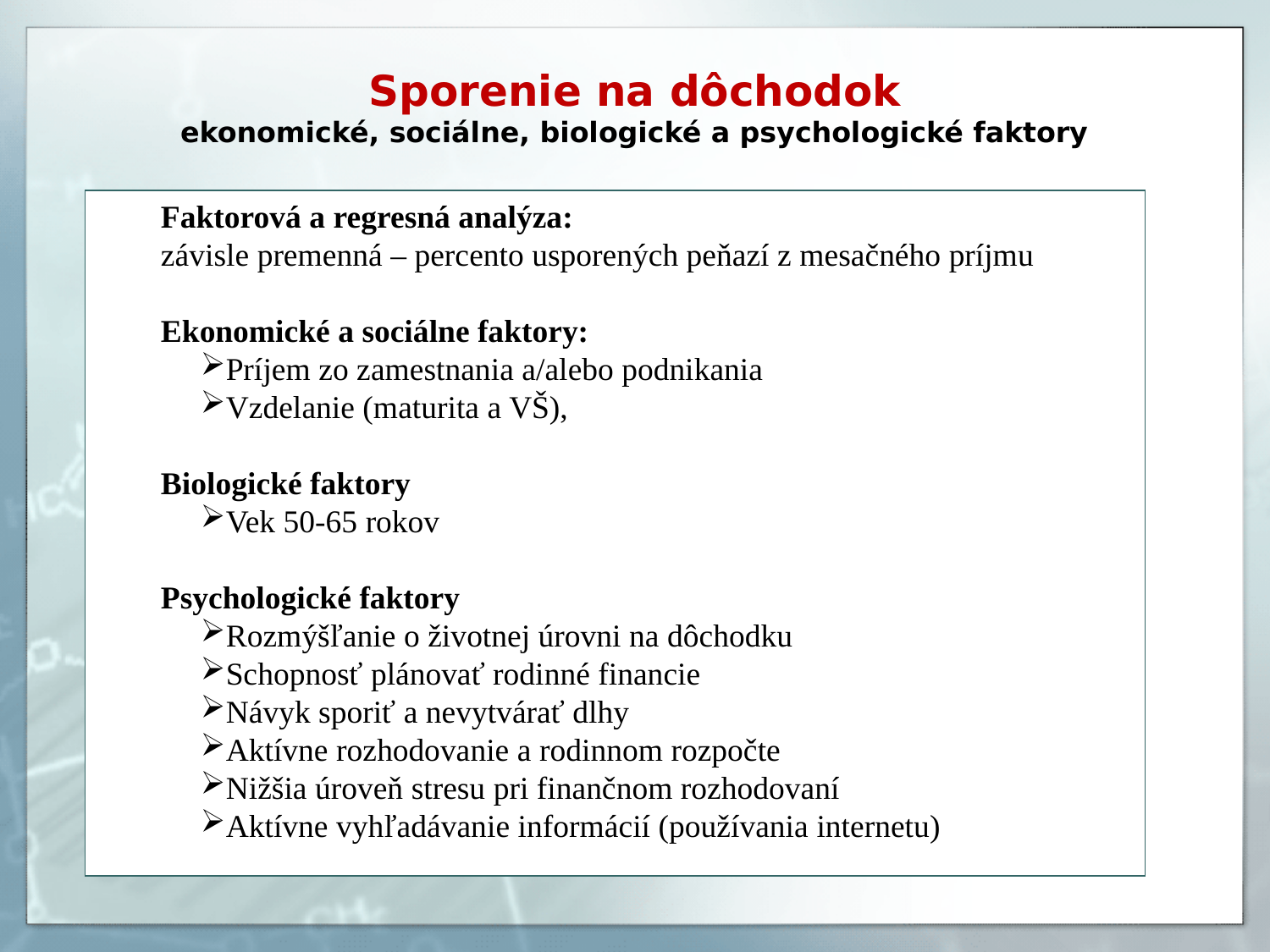

# Sporenie na dôchodok ekonomické, sociálne, biologické a psychologické faktory
Faktorová a regresná analýza:
závisle premenná – percento usporených peňazí z mesačného príjmu

Ekonomické a sociálne faktory:
Príjem zo zamestnania a/alebo podnikania
Vzdelanie (maturita a VŠ),

Biologické faktory
Vek 50-65 rokov

Psychologické faktory
Rozmýšľanie o životnej úrovni na dôchodku
Schopnosť plánovať rodinné financie
Návyk sporiť a nevytvárať dlhy
Aktívne rozhodovanie a rodinnom rozpočte
Nižšia úroveň stresu pri finančnom rozhodovaní
Aktívne vyhľadávanie informácií (používania internetu)